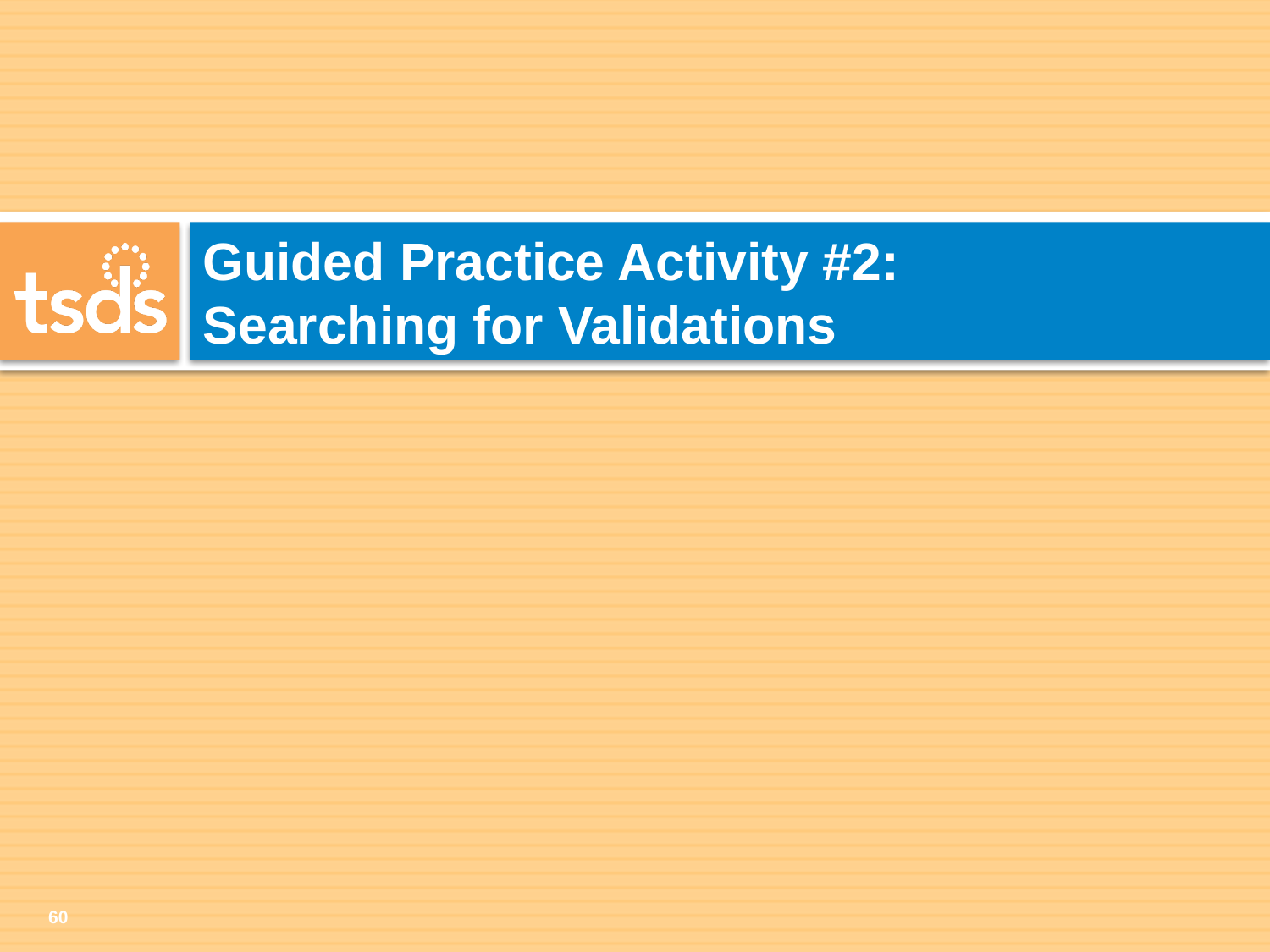

# Guided Practice Activity #2: Searching for Validations
60